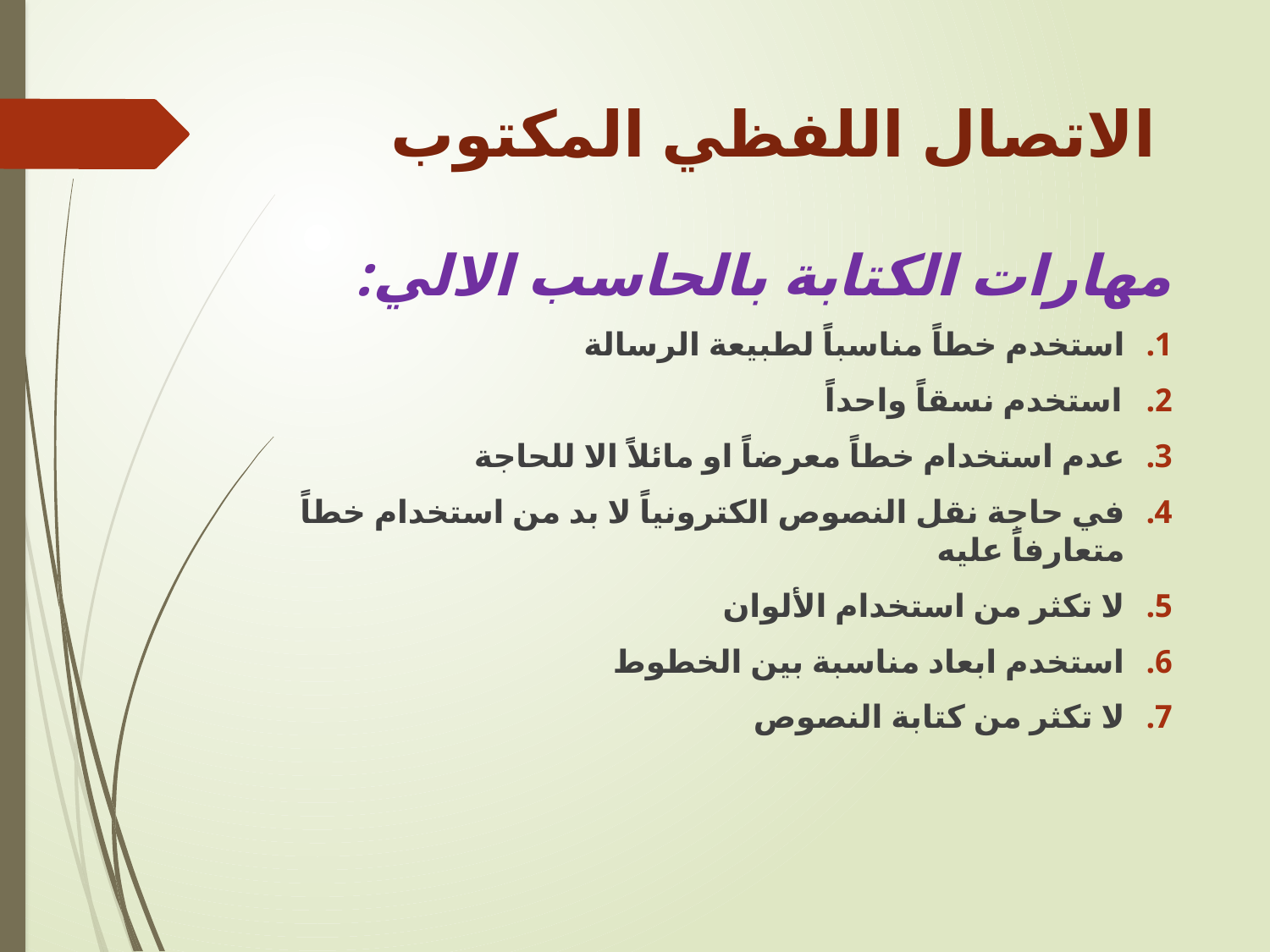

# الاتصال اللفظي المكتوب
مهارات الكتابة بالحاسب الالي:
استخدم خطاً مناسباً لطبيعة الرسالة
استخدم نسقاً واحداً
عدم استخدام خطاً معرضاً او مائلاً الا للحاجة
في حاجة نقل النصوص الكترونياً لا بد من استخدام خطاً متعارفاً عليه
لا تكثر من استخدام الألوان
استخدم ابعاد مناسبة بين الخطوط
لا تكثر من كتابة النصوص